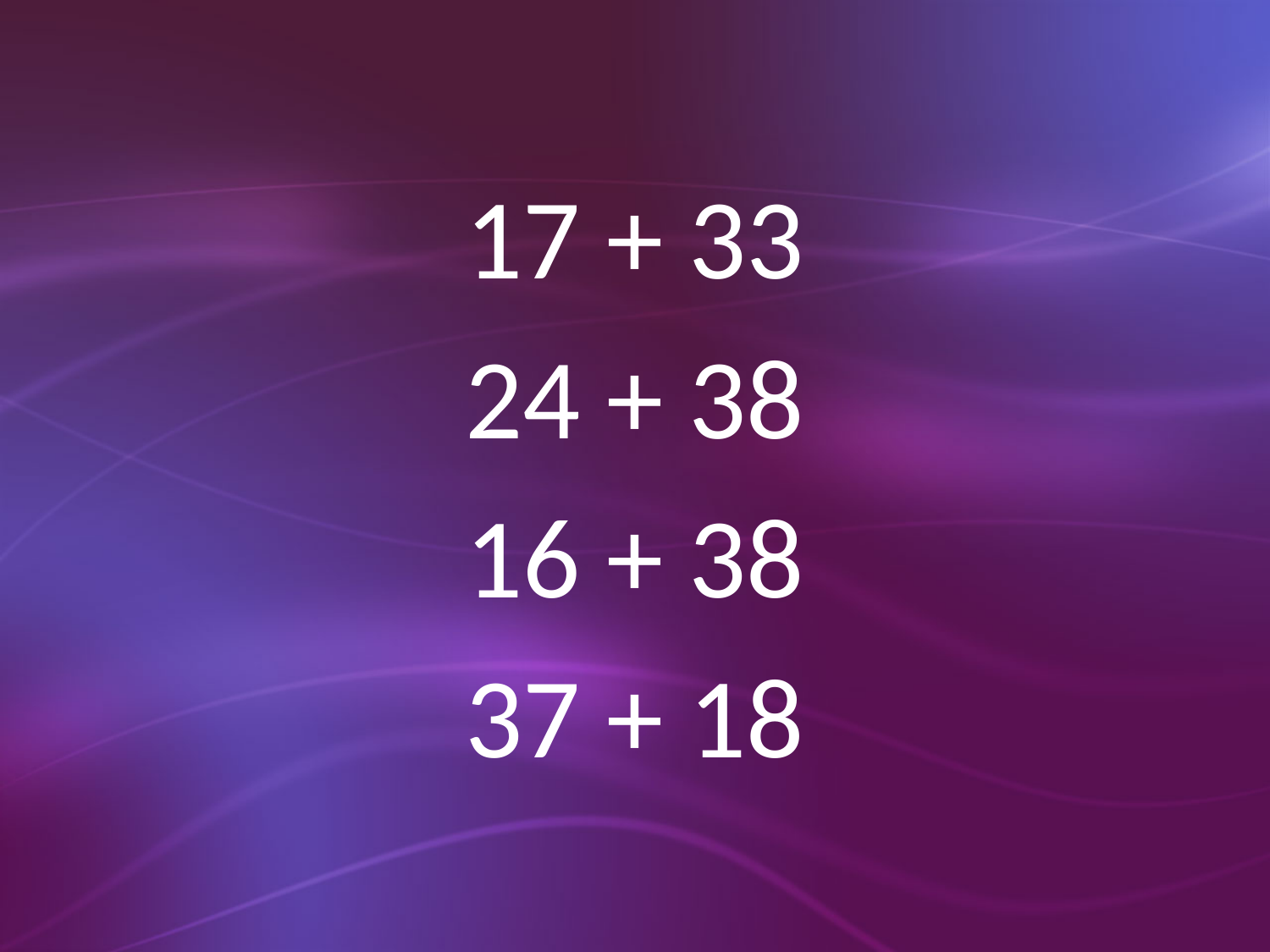

17 + 33
24 + 38
16 + 38
37 + 18